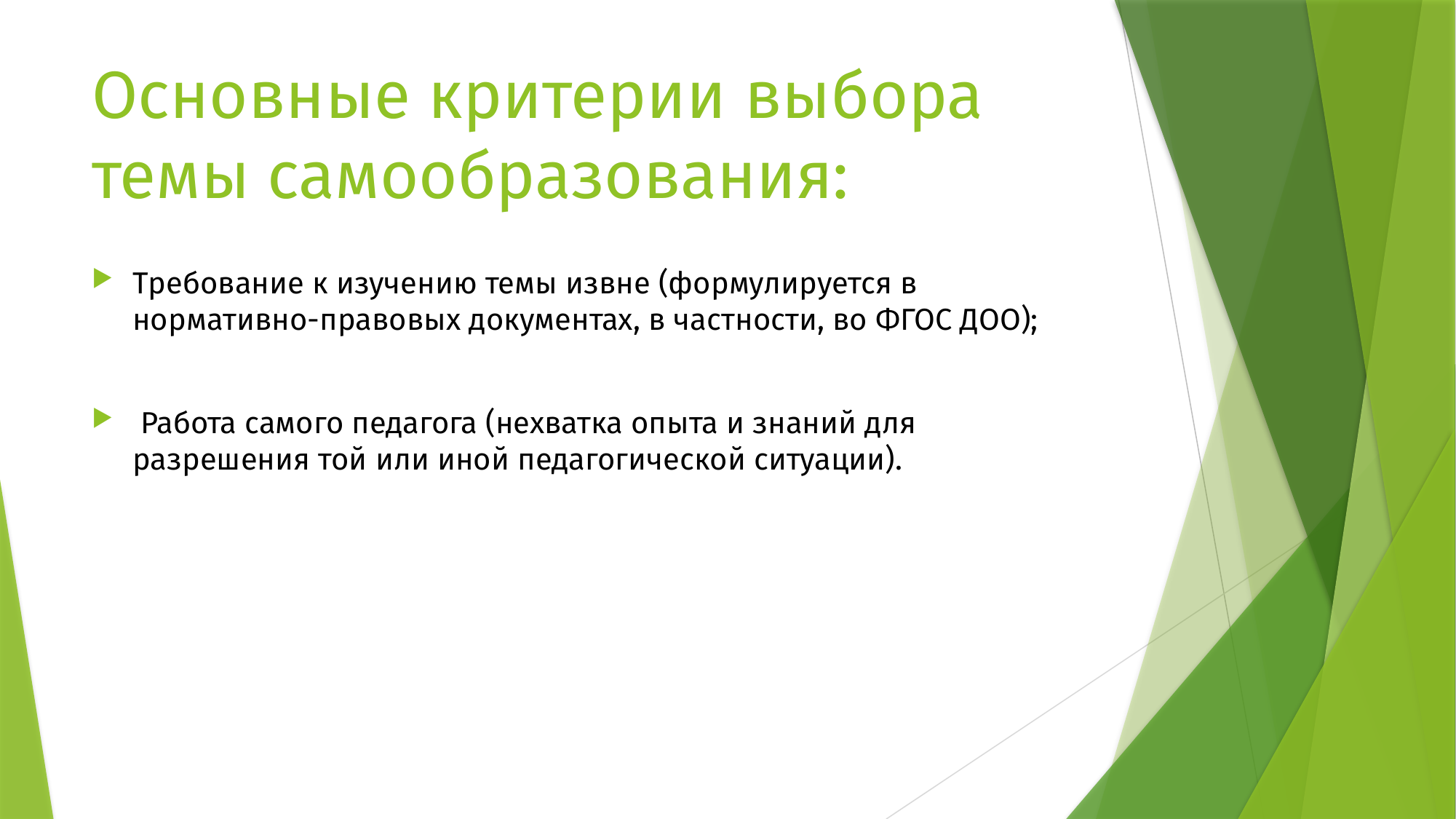

# Основные критерии выбора темы самообразования:
Требование к изучению темы извне (формулируется в нормативно-правовых документах, в частности, во ФГОС ДОО);

 Работа самого педагога (нехватка опыта и знаний для разрешения той или иной педагогической ситуации).